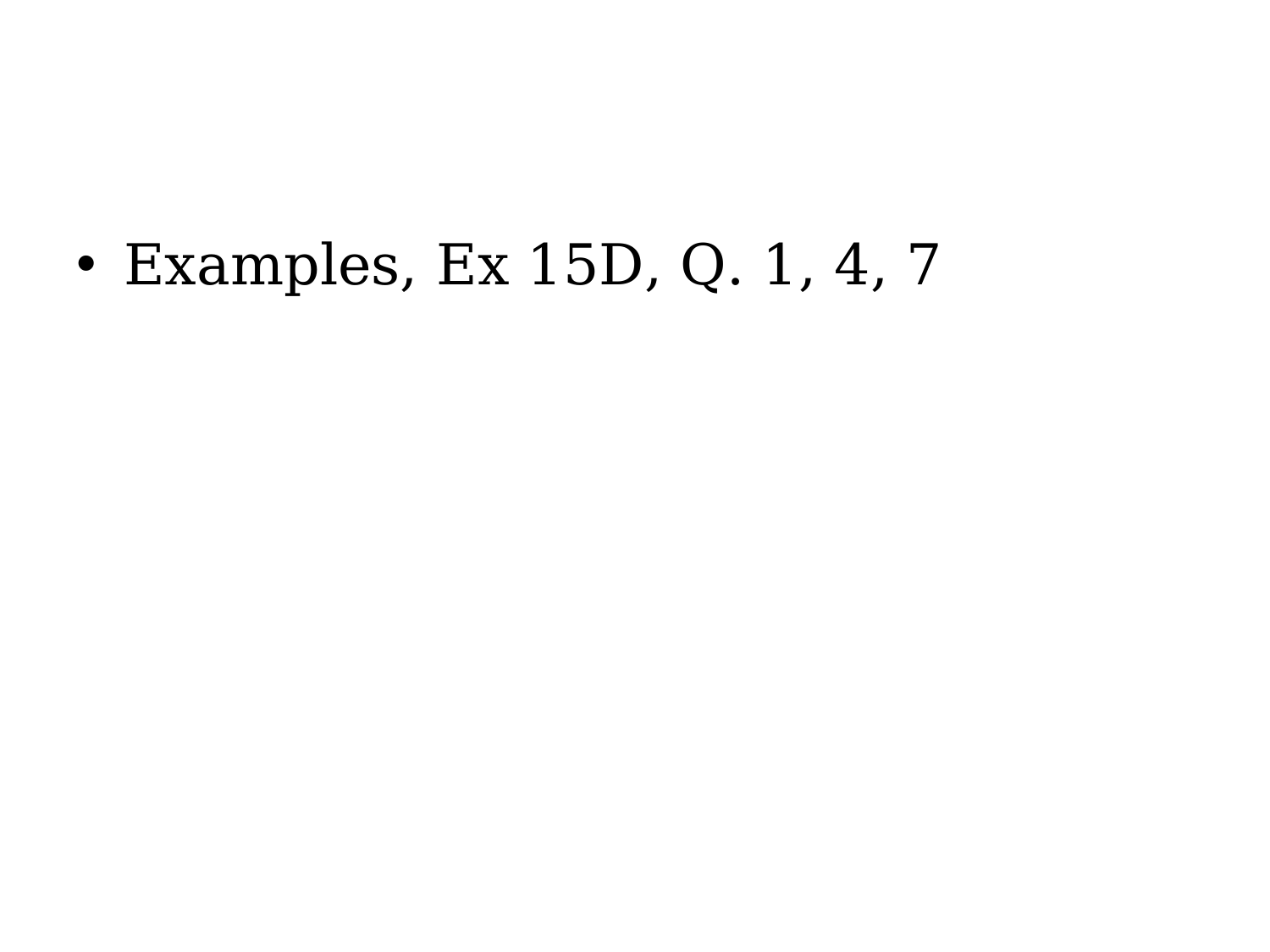

#
Examples, Ex 15D, Q. 1, 4, 7